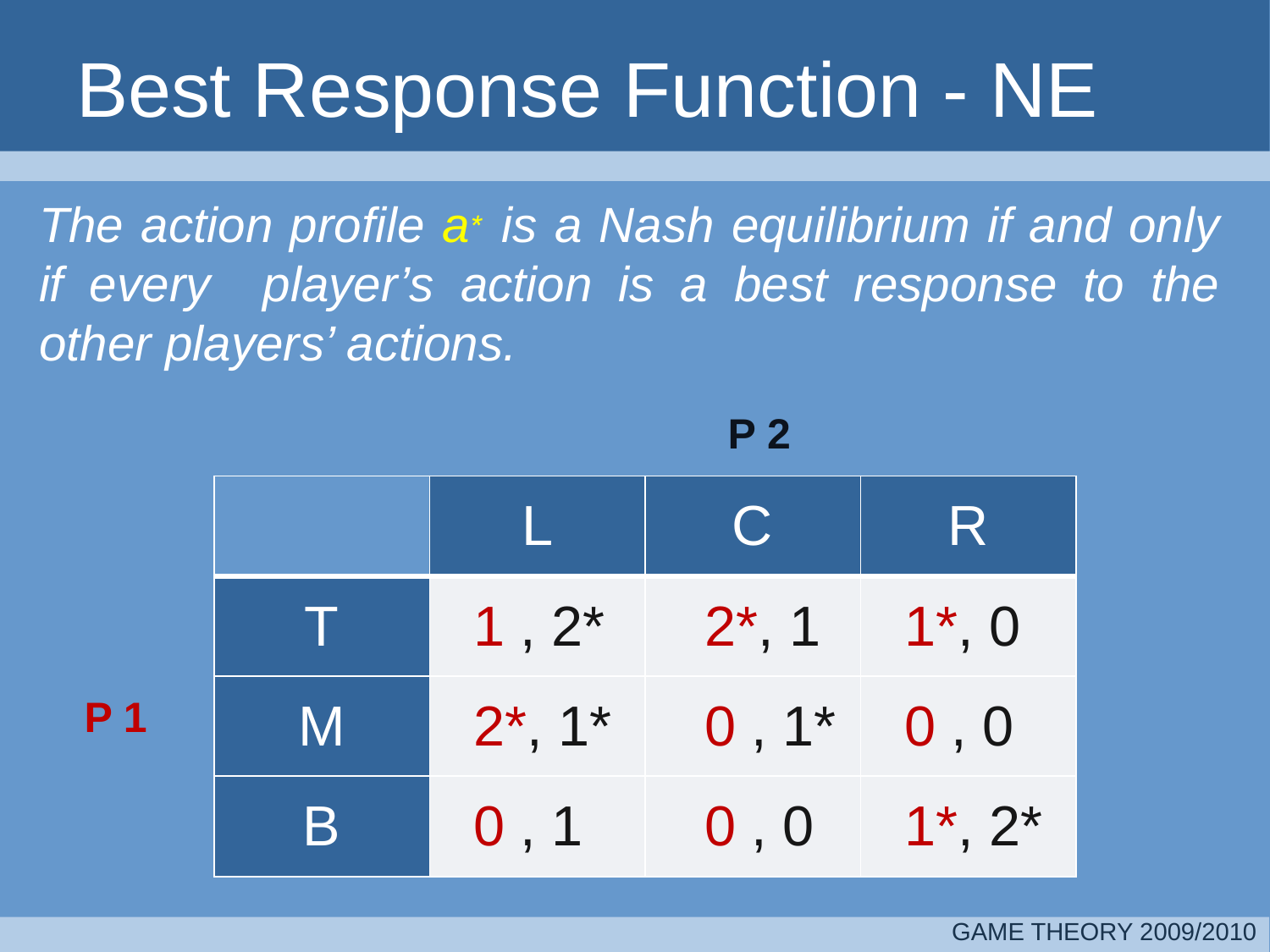

# Best Response Function - NE
The action profile a∗ is a Nash equilibrium if and only if every  player’s action is a best response to the other players’ actions.
P 2
|  | L | C | R |
| --- | --- | --- | --- |
| T | 1 , 2\* | 2\*, 1 | 1\*, 0 |
| M | 2\*, 1\* | 0 , 1\* | 0 , 0 |
| B | 0 , 1 | 0 , 0 | 1\*, 2\* |
P 1
GAME THEORY 2009/2010